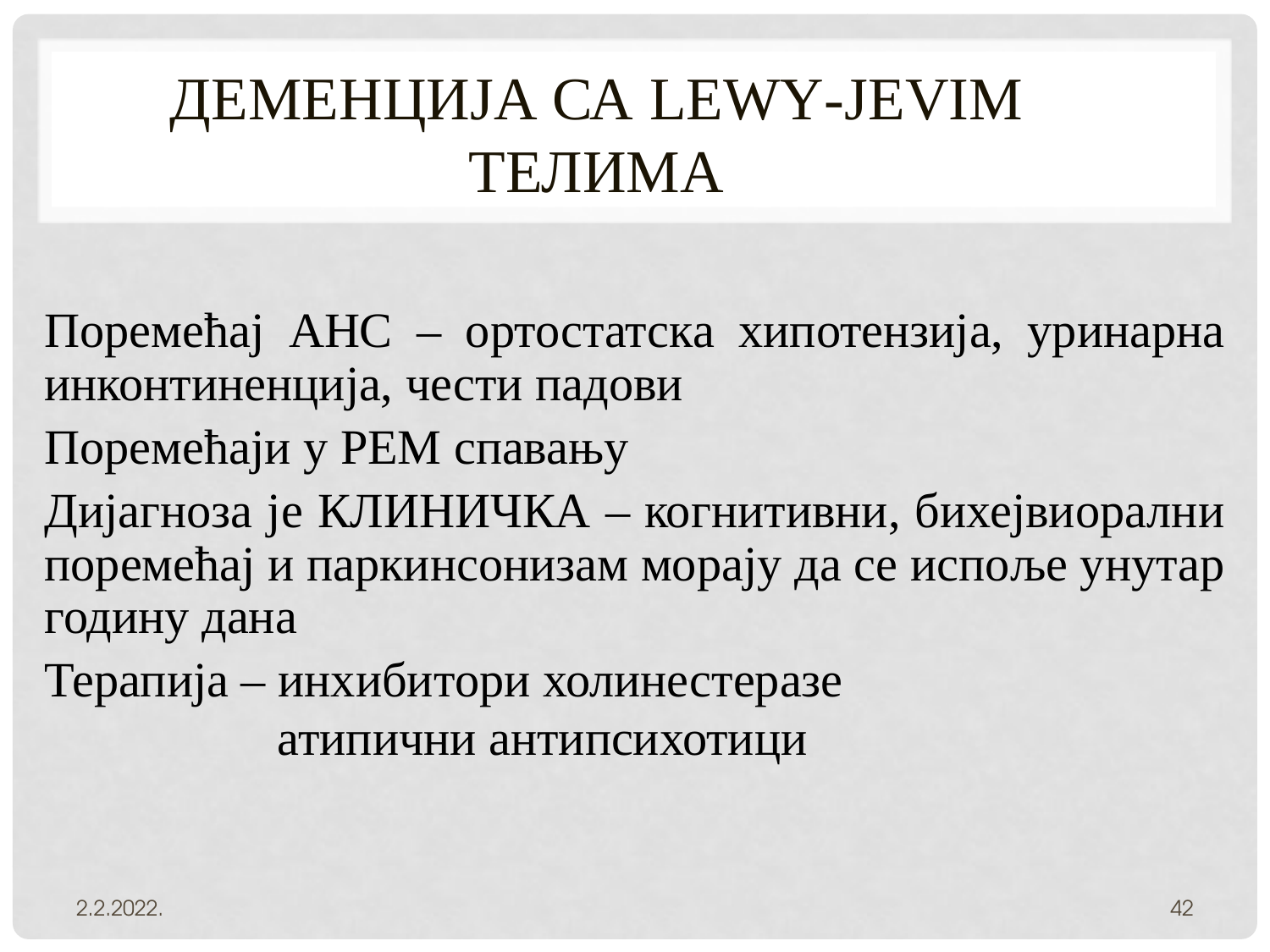

# Деменција са Lewy-jevim телима

Поремећај АНС – ортостатска хипотензија, уринарна инконтиненција, чести падови
Поремећаји у РЕМ спавању
Дијагноза је КЛИНИЧКА – когнитивни, бихејвиорални поремећај и паркинсонизам морају да се испоље унутар годину дана
Терапија – инхибитори холинестеразе
                   атипични антипсихотици

2.2.2022.
42